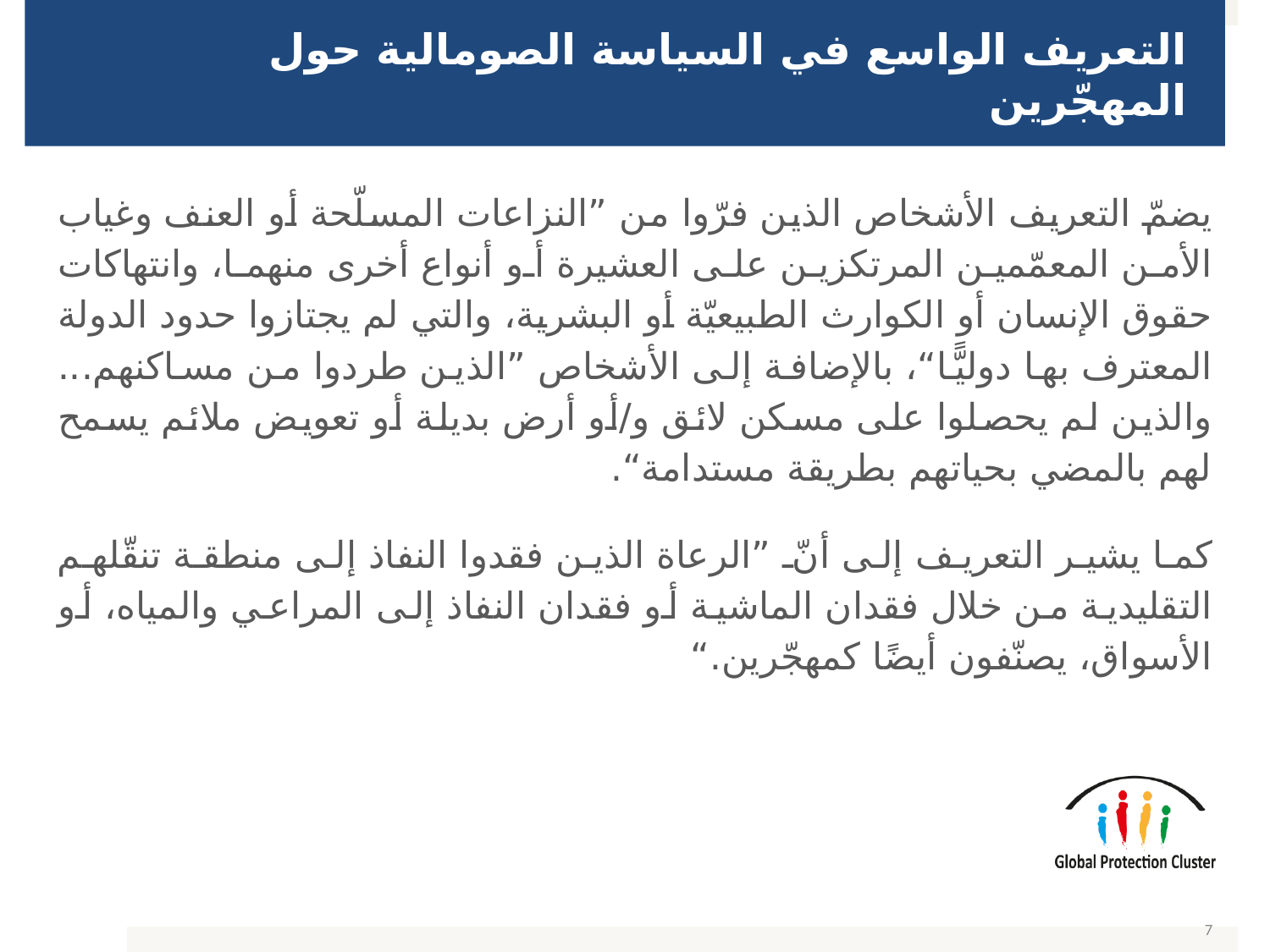

# التعريف الواسع في السياسة الصومالية حول المهجّرين
يضمّ التعريف الأشخاص الذين فرّوا من ”النزاعات المسلّحة أو العنف وغياب الأمن المعمّمين المرتكزين على العشيرة أو أنواع أخرى منهما، وانتهاكات حقوق الإنسان أو الكوارث الطبيعيّة أو البشرية، والتي لم يجتازوا حدود الدولة المعترف بها دوليًّا“، بالإضافة إلى الأشخاص ”الذين طردوا من مساكنهم... والذين لم يحصلوا على مسكن لائق و/أو أرض بديلة أو تعويض ملائم يسمح لهم بالمضي بحياتهم بطريقة مستدامة“.
كما يشير التعريف إلى أنّ ”الرعاة الذين فقدوا النفاذ إلى منطقة تنقّلهم التقليدية من خلال فقدان الماشية أو فقدان النفاذ إلى المراعي والمياه، أو الأسواق، يصنّفون أيضًا كمهجّرين.“